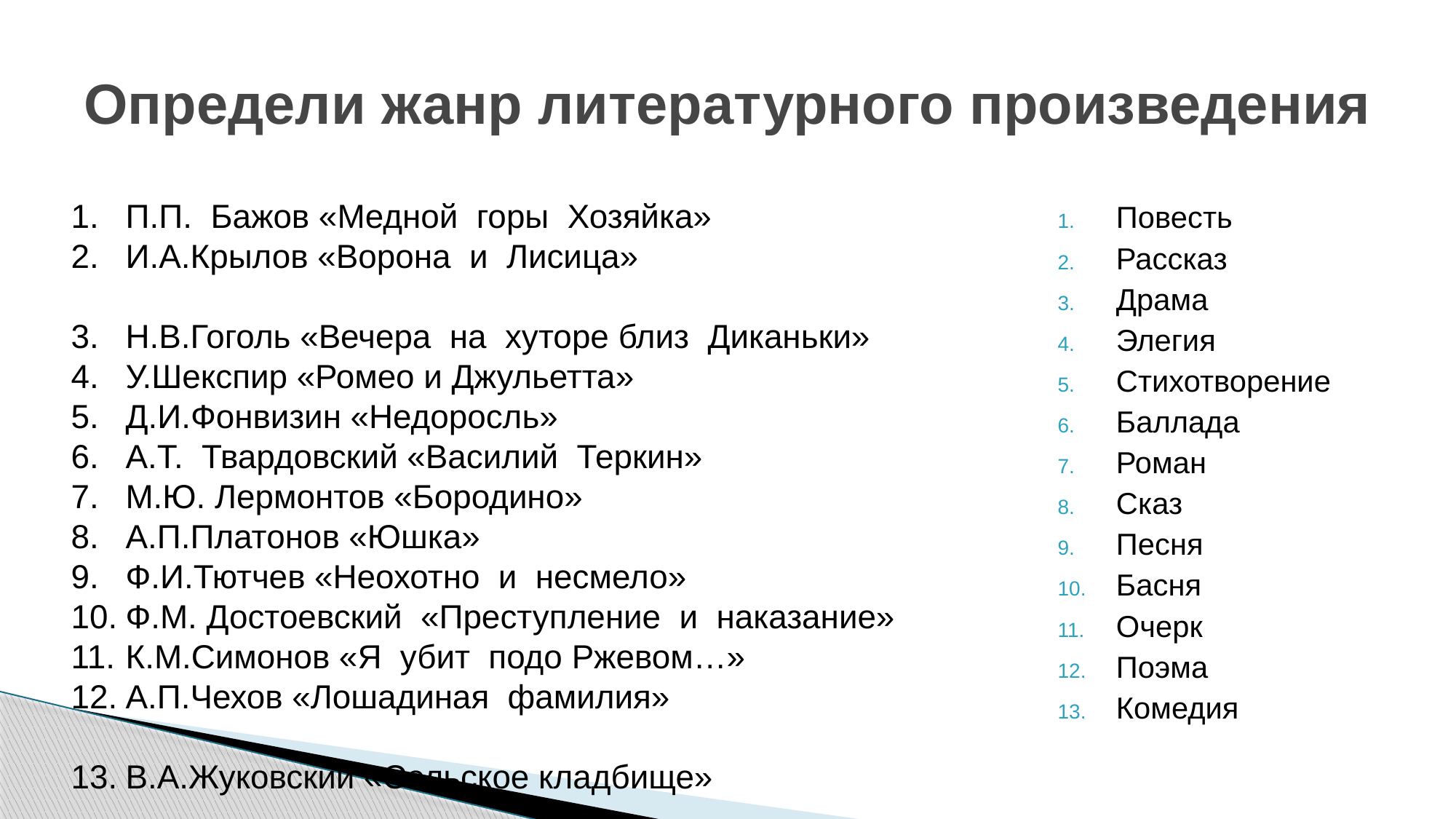

# Определи жанр литературного произведения
П.П.  Бажов «Медной  горы  Хозяйка»
И.А.Крылов «Ворона  и  Лисица»
Н.В.Гоголь «Вечера  на  хуторе близ  Диканьки»
У.Шекспир «Ромео и Джульетта»
Д.И.Фонвизин «Недоросль»
А.Т.  Твардовский «Василий  Теркин»
М.Ю. Лермонтов «Бородино»
А.П.Платонов «Юшка»
Ф.И.Тютчев «Неохотно  и  несмело»
Ф.М. Достоевский  «Преступление  и  наказание»
К.М.Симонов «Я  убит  подо Ржевом…»
А.П.Чехов «Лошадиная  фамилия»
В.А.Жуковский «Сельское кладбище»
Повесть
Рассказ
Драма
Элегия
Стихотворение
Баллада
Роман
Сказ
Песня
Басня
Очерк
Поэма
Комедия